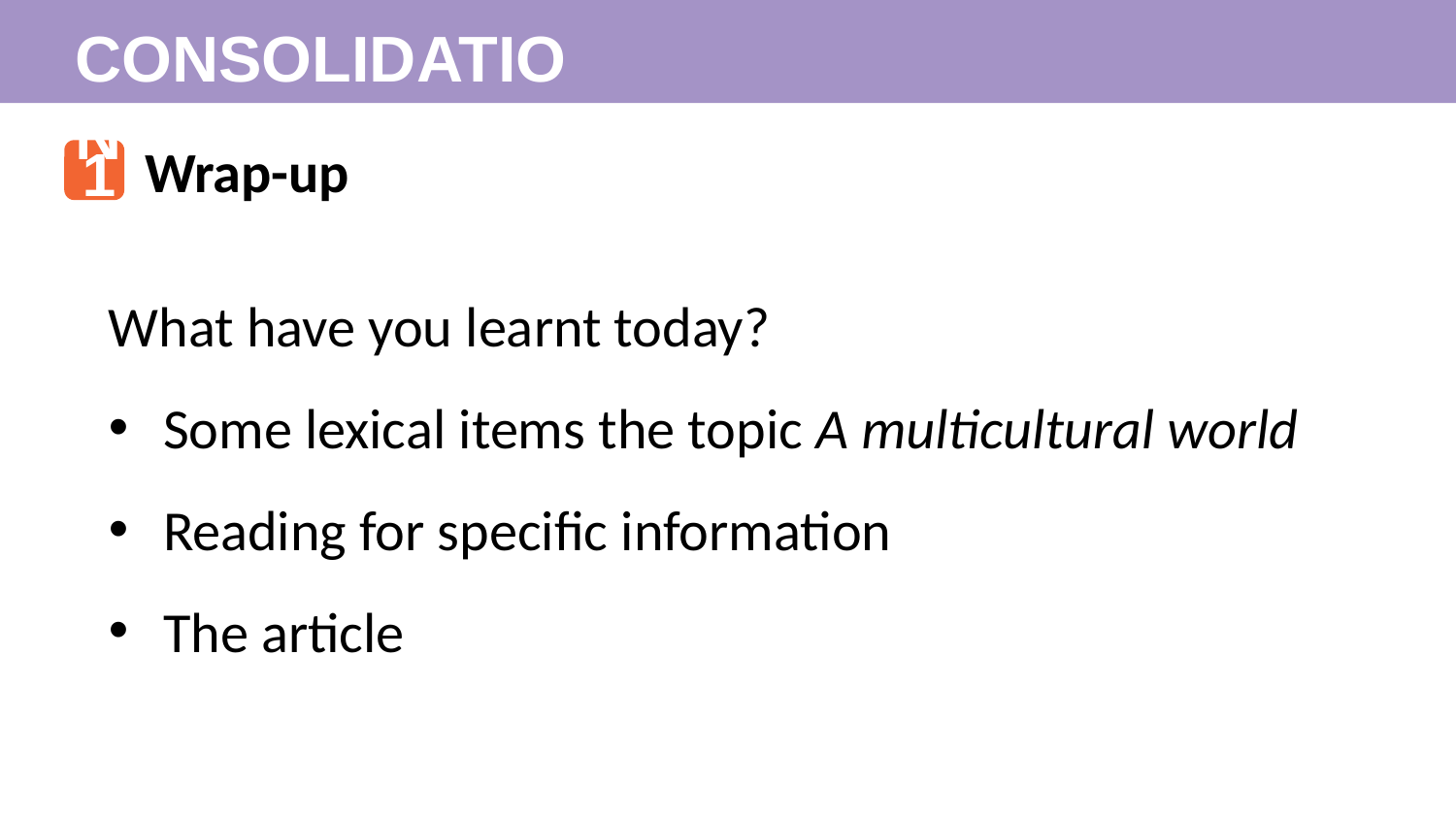

CONSOLIDATION
1
Wrap-up

What have you learnt today?
Some lexical items the topic A multicultural world
Reading for specific information
The article